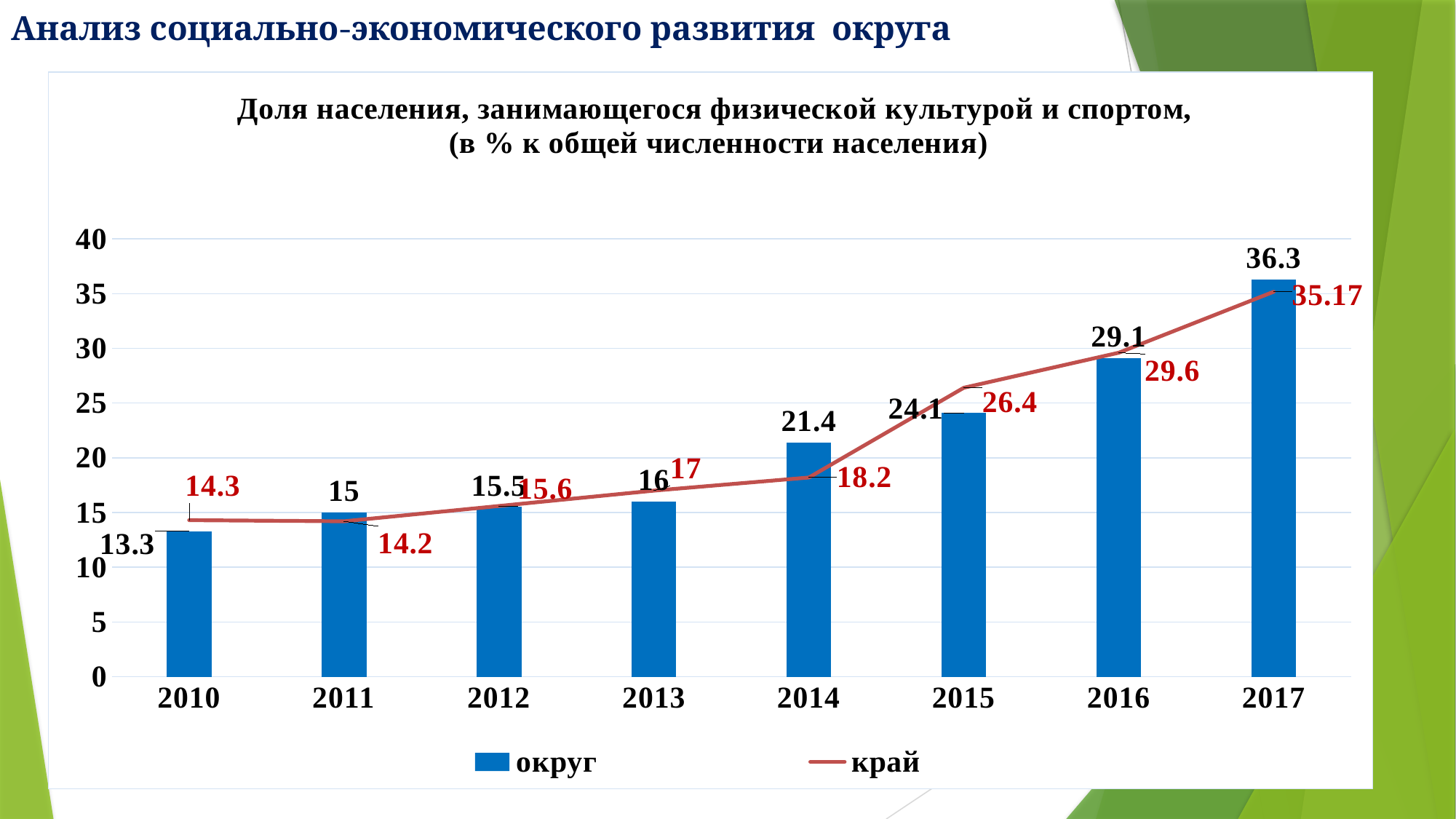

# Анализ социально-экономического развития  округа

### Chart: Доля населения, занимающегося физической культурой и спортом,
(в % к общей численности населения)

| Category | округ | край |
|---|---|---|
| 2010 | 13.3 | 14.3 |
| 2011 | 15.0 | 14.2 |
| 2012 | 15.5 | 15.6 |
| 2013 | 16.0 | 17.0 |
| 2014 | 21.4 | 18.2 |
| 2015 | 24.1 | 26.4 |
| 2016 | 29.1 | 29.6 |
| 2017 | 36.30000000000001 | 35.17 |